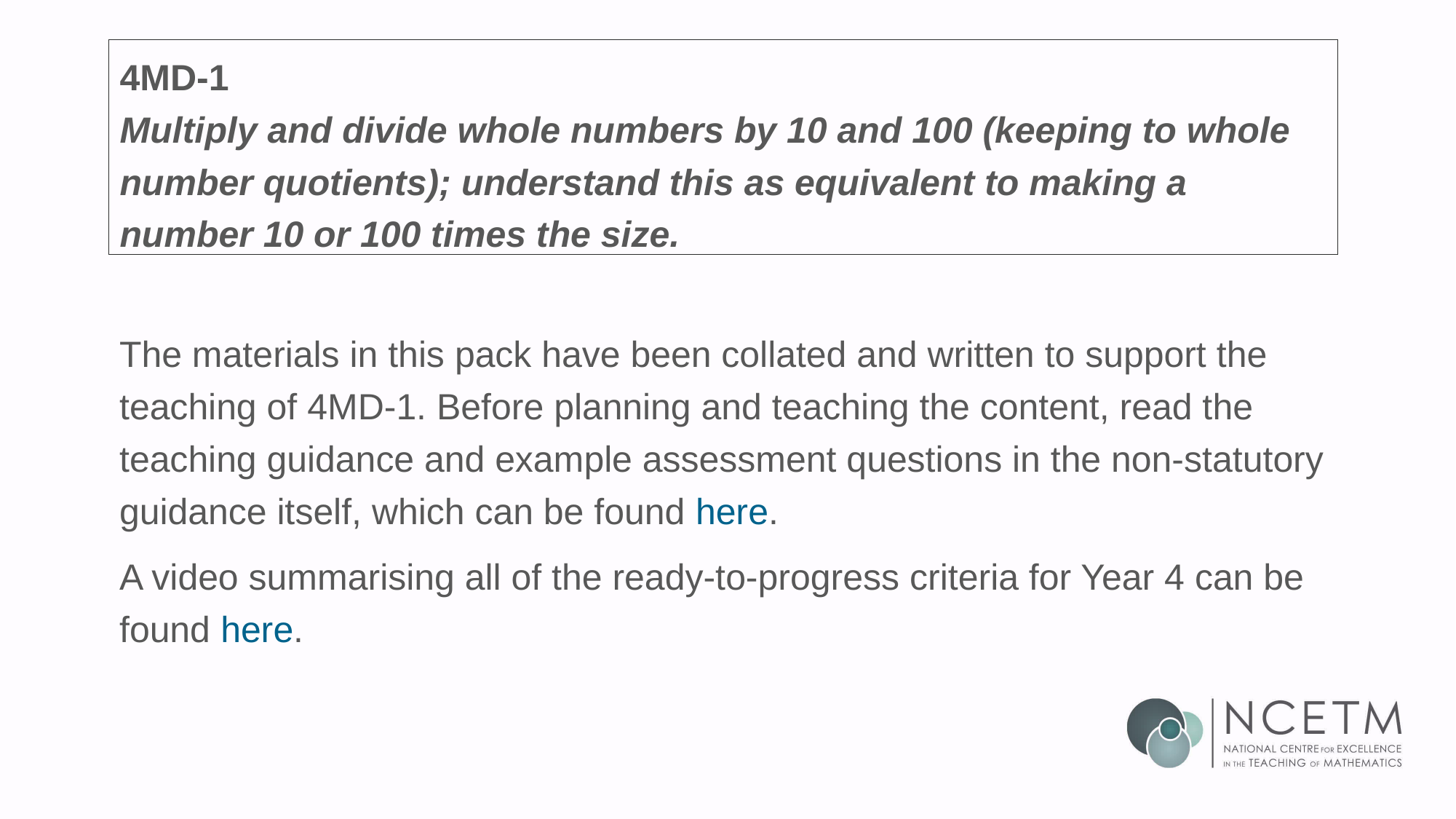

# 4MD-1 Multiply and divide whole numbers by 10 and 100 (keeping to whole number quotients); understand this as equivalent to making a number 10 or 100 times the size.
The materials in this pack have been collated and written to support the teaching of 4MD-1. Before planning and teaching the content, read the teaching guidance and example assessment questions in the non-statutory guidance itself, which can be found here.
A video summarising all of the ready-to-progress criteria for Year 4 can be found here.